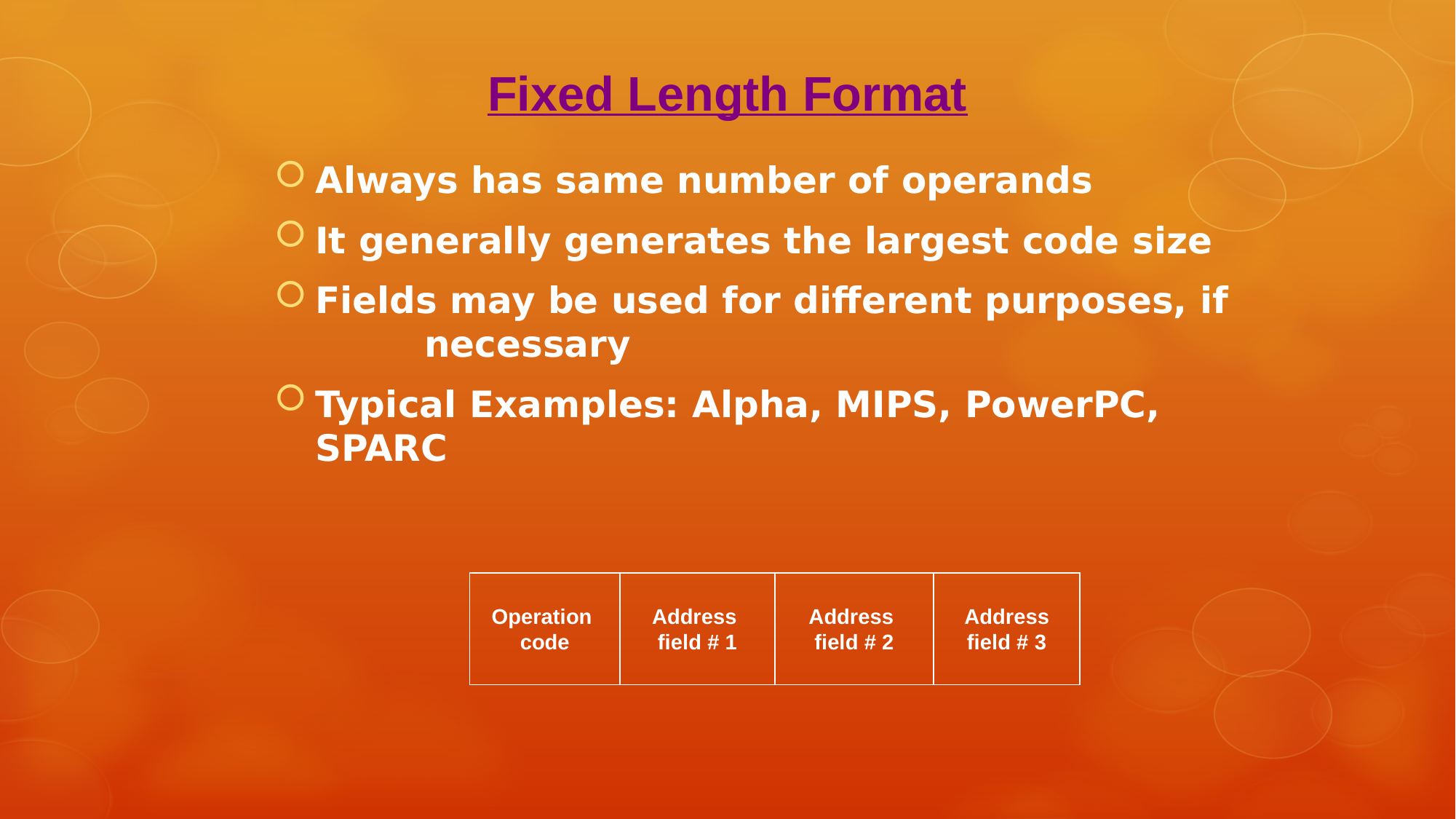

Fixed Length Format
Always has same number of operands
It generally generates the largest code size
Fields may be used for different purposes, if 	necessary
Typical Examples: Alpha, MIPS, PowerPC, SPARC

Operation
code
Address
field # 1
Address
field # 2
Address
field # 3